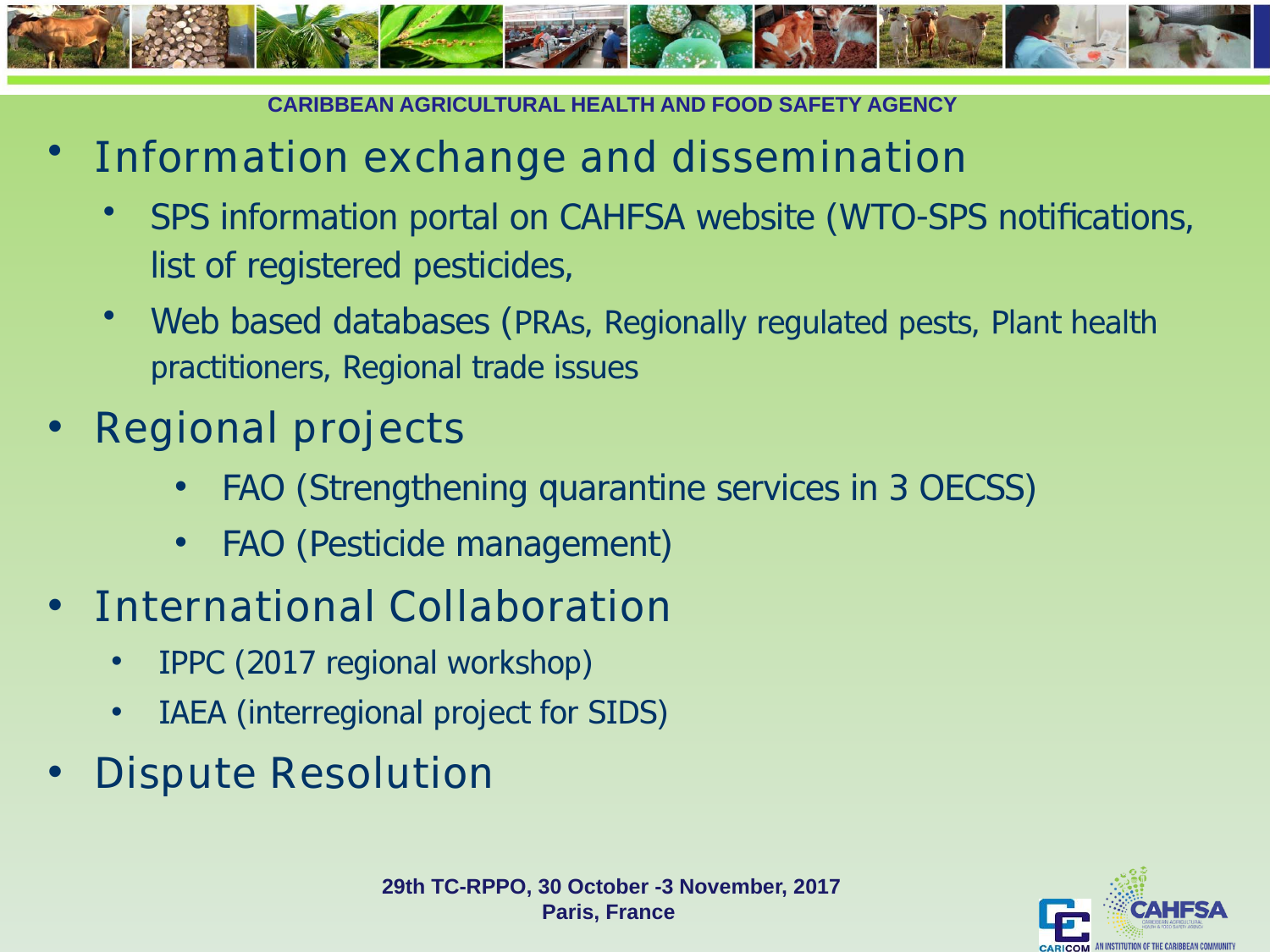

Information exchange and dissemination
SPS information portal on CAHFSA website (WTO-SPS notifications, list of registered pesticides,
Web based databases (PRAs, Regionally regulated pests, Plant health practitioners, Regional trade issues
Regional projects
FAO (Strengthening quarantine services in 3 OECSS)
FAO (Pesticide management)
International Collaboration
IPPC (2017 regional workshop)
IAEA (interregional project for SIDS)
Dispute Resolution